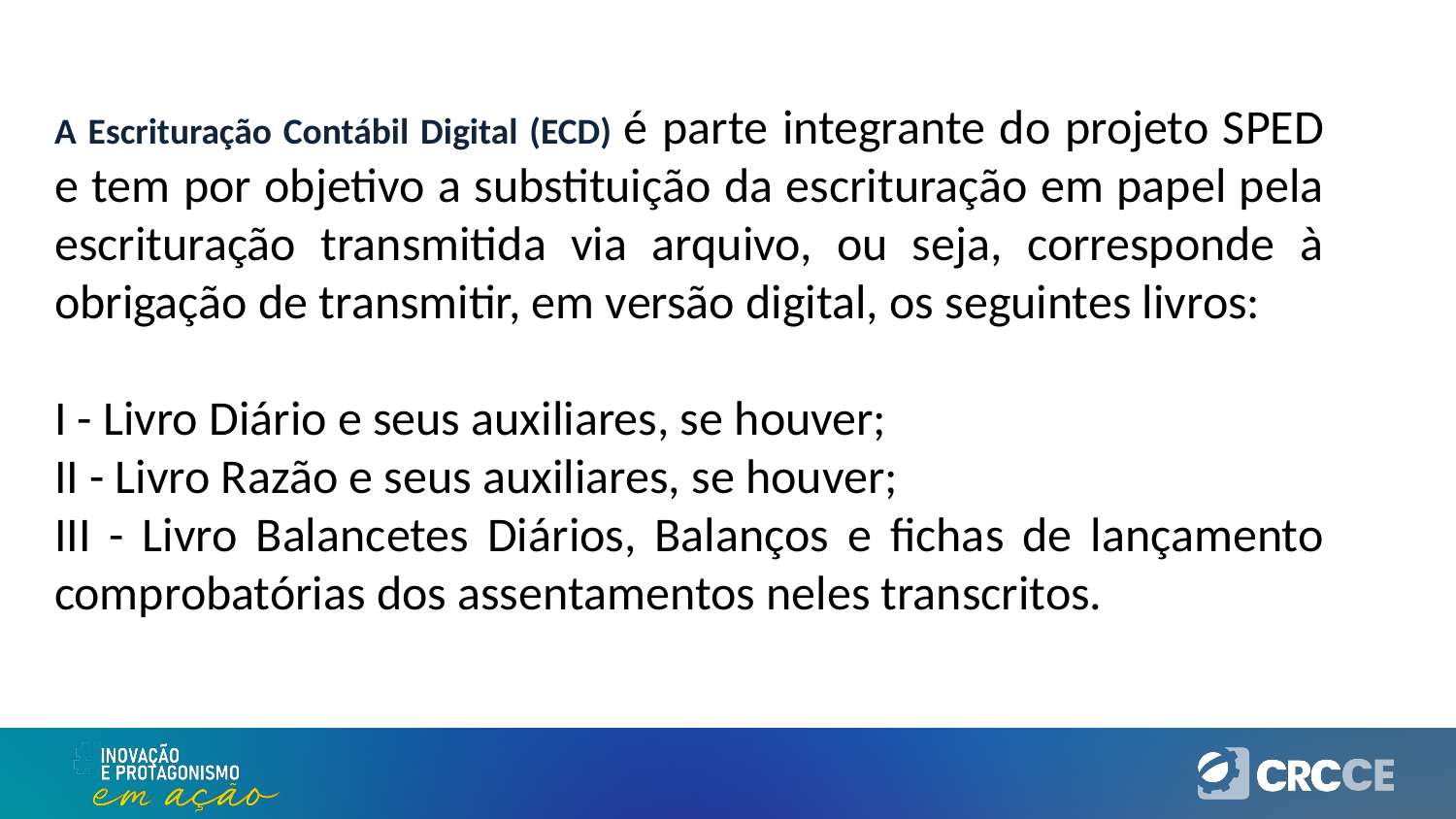

A Escrituração Contábil Digital (ECD) é parte integrante do projeto SPED e tem por objetivo a substituição da escrituração em papel pela escrituração transmitida via arquivo, ou seja, corresponde à obrigação de transmitir, em versão digital, os seguintes livros:

I - Livro Diário e seus auxiliares, se houver;
II - Livro Razão e seus auxiliares, se houver;
III - Livro Balancetes Diários, Balanços e fichas de lançamento comprobatórias dos assentamentos neles transcritos.